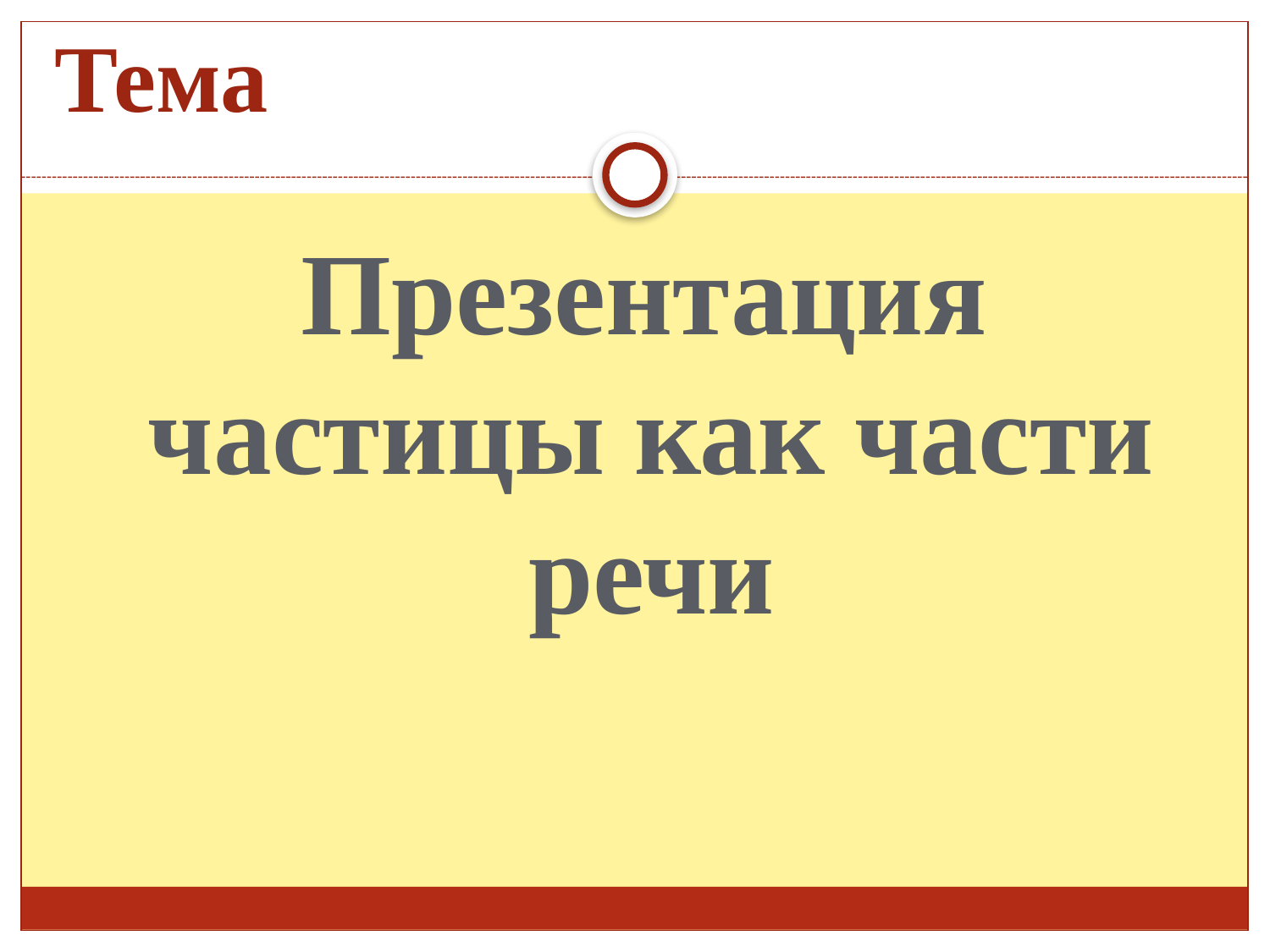

# Тема
  Презентация частицы как части речи